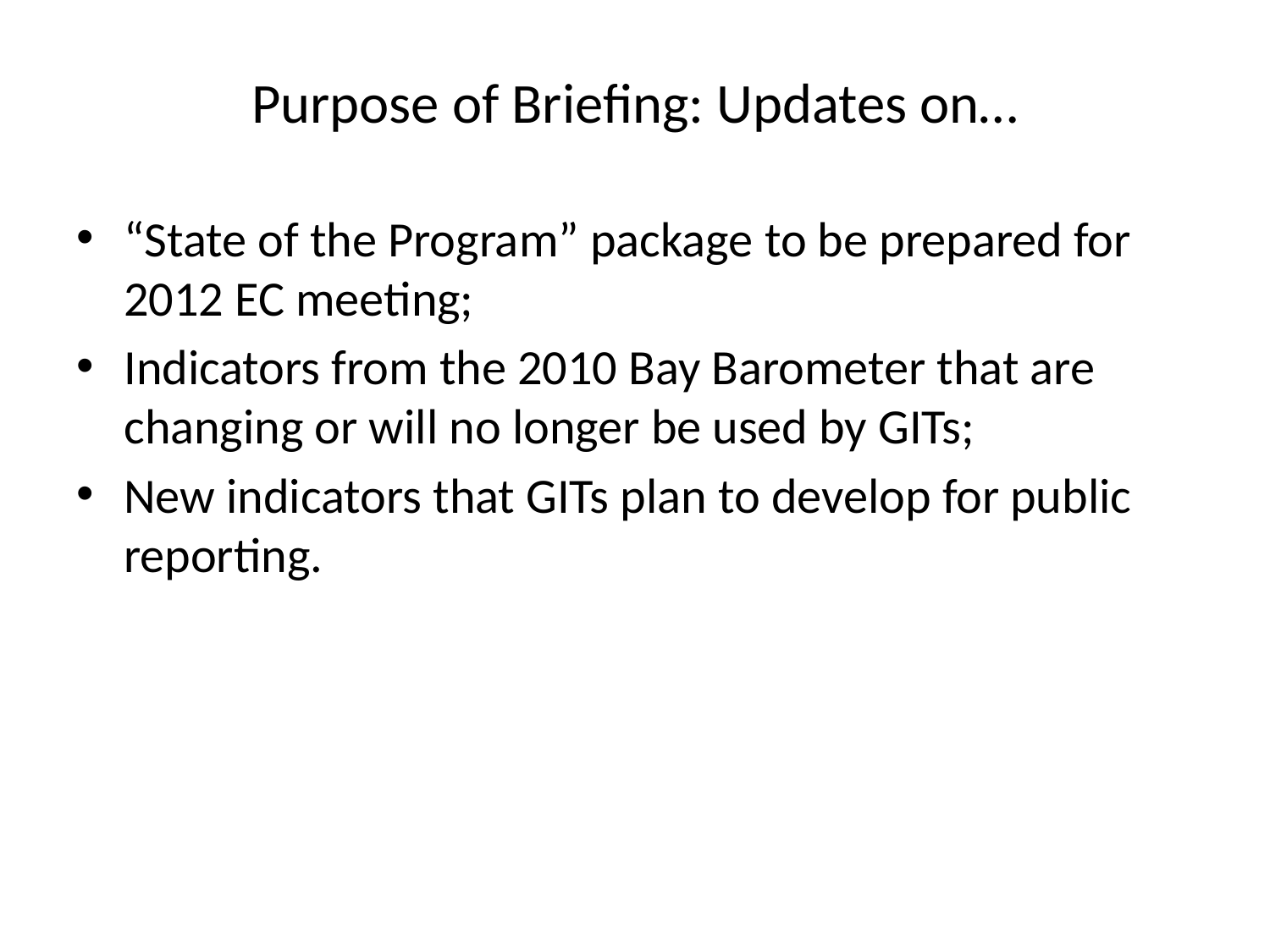

# Purpose of Briefing: Updates on…
“State of the Program” package to be prepared for 2012 EC meeting;
Indicators from the 2010 Bay Barometer that are changing or will no longer be used by GITs;
New indicators that GITs plan to develop for public reporting.